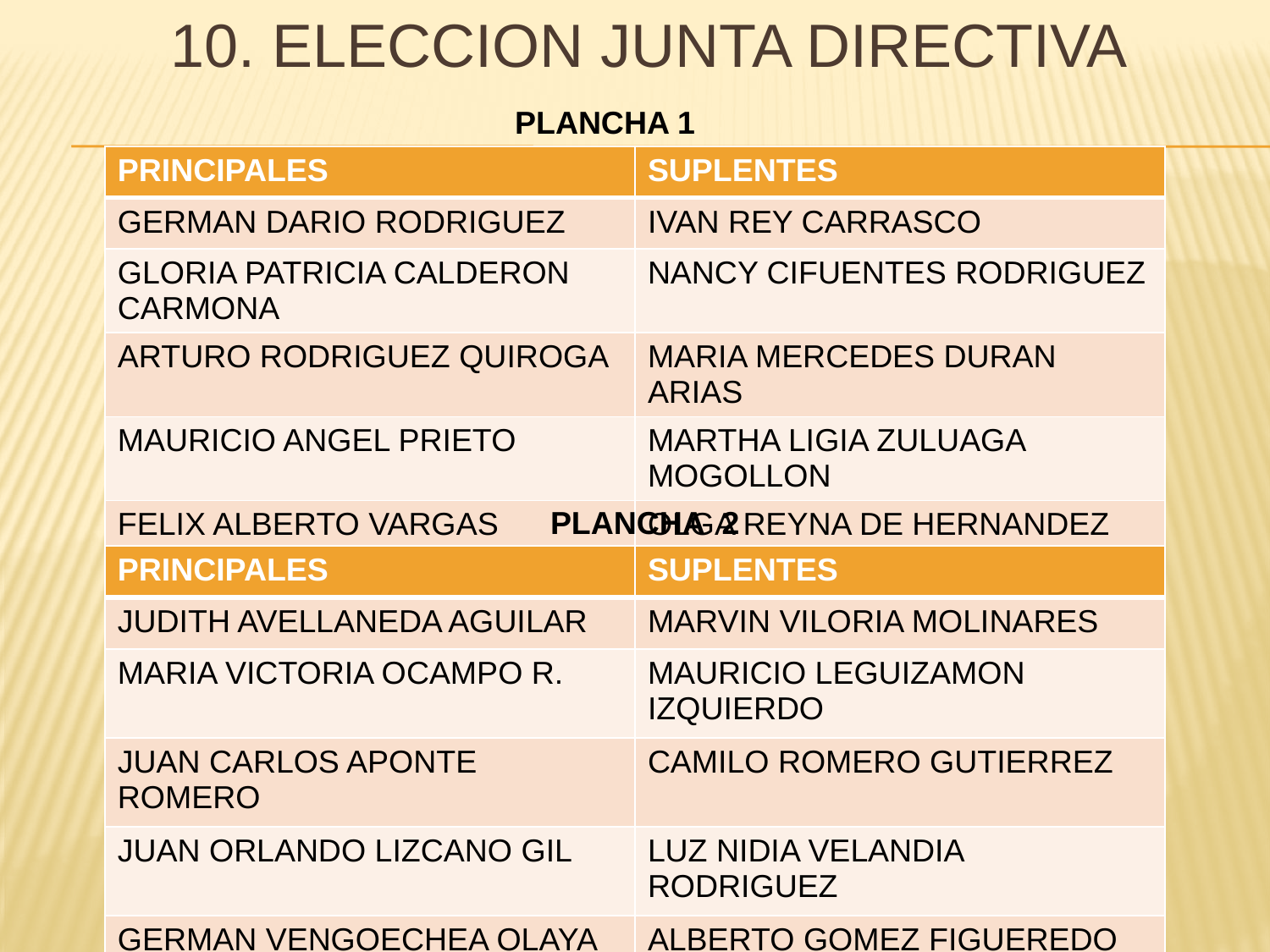

# 10. ELECCION JUNTA DIRECTIVA
PLANCHA 1
| PRINCIPALES | SUPLENTES |
| --- | --- |
| GERMAN DARIO RODRIGUEZ | IVAN REY CARRASCO |
| GLORIA PATRICIA CALDERON CARMONA | NANCY CIFUENTES RODRIGUEZ |
| ARTURO RODRIGUEZ QUIROGA | MARIA MERCEDES DURAN ARIAS |
| MAURICIO ANGEL PRIETO | MARTHA LIGIA ZULUAGA MOGOLLON |
| FELIX ALBERTO VARGAS RODRIGUEZ | OLGA REYNA DE HERNANDEZ |
PLANCHA  2
| PRINCIPALES | SUPLENTES |
| --- | --- |
| JUDITH AVELLANEDA AGUILAR | MARVIN VILORIA MOLINARES |
| MARIA VICTORIA OCAMPO R. | MAURICIO LEGUIZAMON IZQUIERDO |
| JUAN CARLOS APONTE ROMERO | CAMILO ROMERO GUTIERREZ |
| JUAN ORLANDO LIZCANO GIL | LUZ NIDIA VELANDIA RODRIGUEZ |
| GERMAN VENGOECHEA OLAYA | ALBERTO GOMEZ FIGUEREDO |